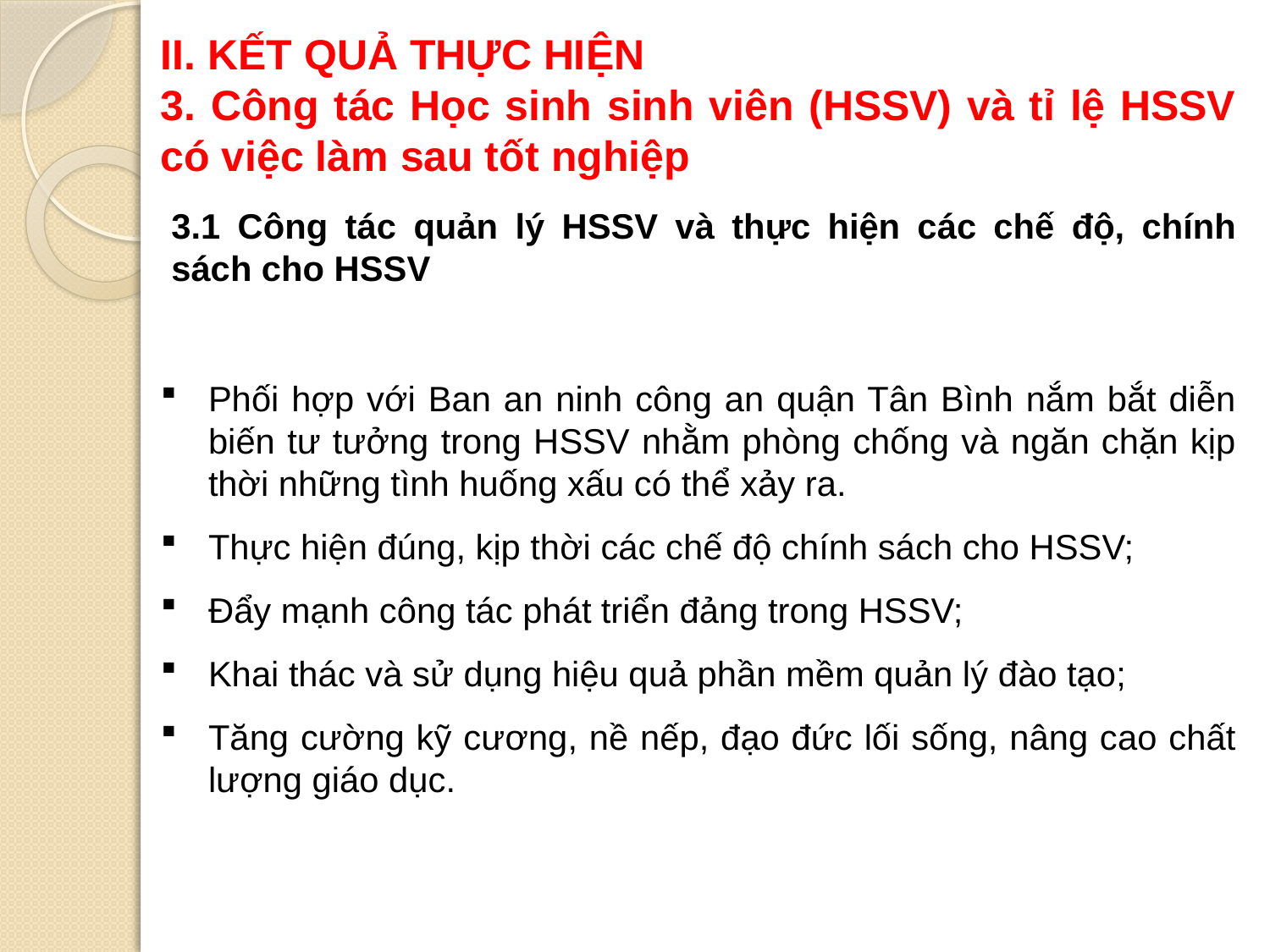

II. KẾT QUẢ THỰC HIỆN
3. Công tác Học sinh sinh viên (HSSV) và tỉ lệ HSSV có việc làm sau tốt nghiệp
3.1 Công tác quản lý HSSV và thực hiện các chế độ, chính sách cho HSSV
Phối hợp với Ban an ninh công an quận Tân Bình nắm bắt diễn biến tư tưởng trong HSSV nhằm phòng chống và ngăn chặn kịp thời những tình huống xấu có thể xảy ra.
Thực hiện đúng, kịp thời các chế độ chính sách cho HSSV;
Đẩy mạnh công tác phát triển đảng trong HSSV;
Khai thác và sử dụng hiệu quả phần mềm quản lý đào tạo;
Tăng cường kỹ cương, nề nếp, đạo đức lối sống, nâng cao chất lượng giáo dục.